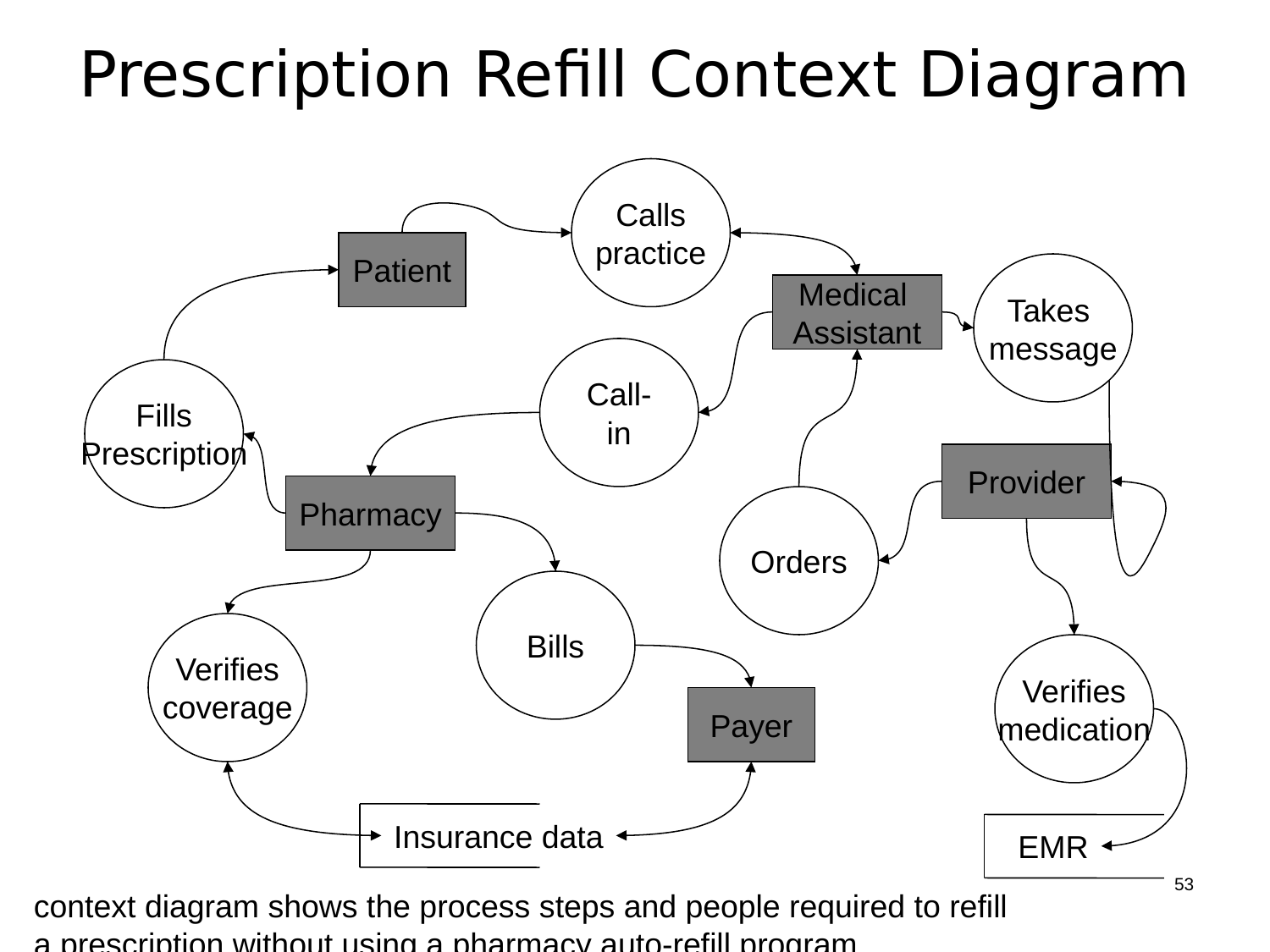

# Prescription Refill Context Diagram
Calls
practice
Patient
Takes
message
Medical
Assistant
Call-
in
Fills
Prescription
Provider
Pharmacy
Orders
Bills
Verifies
coverage
Verifies
medication
Payer

Insurance data

EMR
  53
context diagram shows the process steps and people required to refill a prescription without using a pharmacy auto-refill program